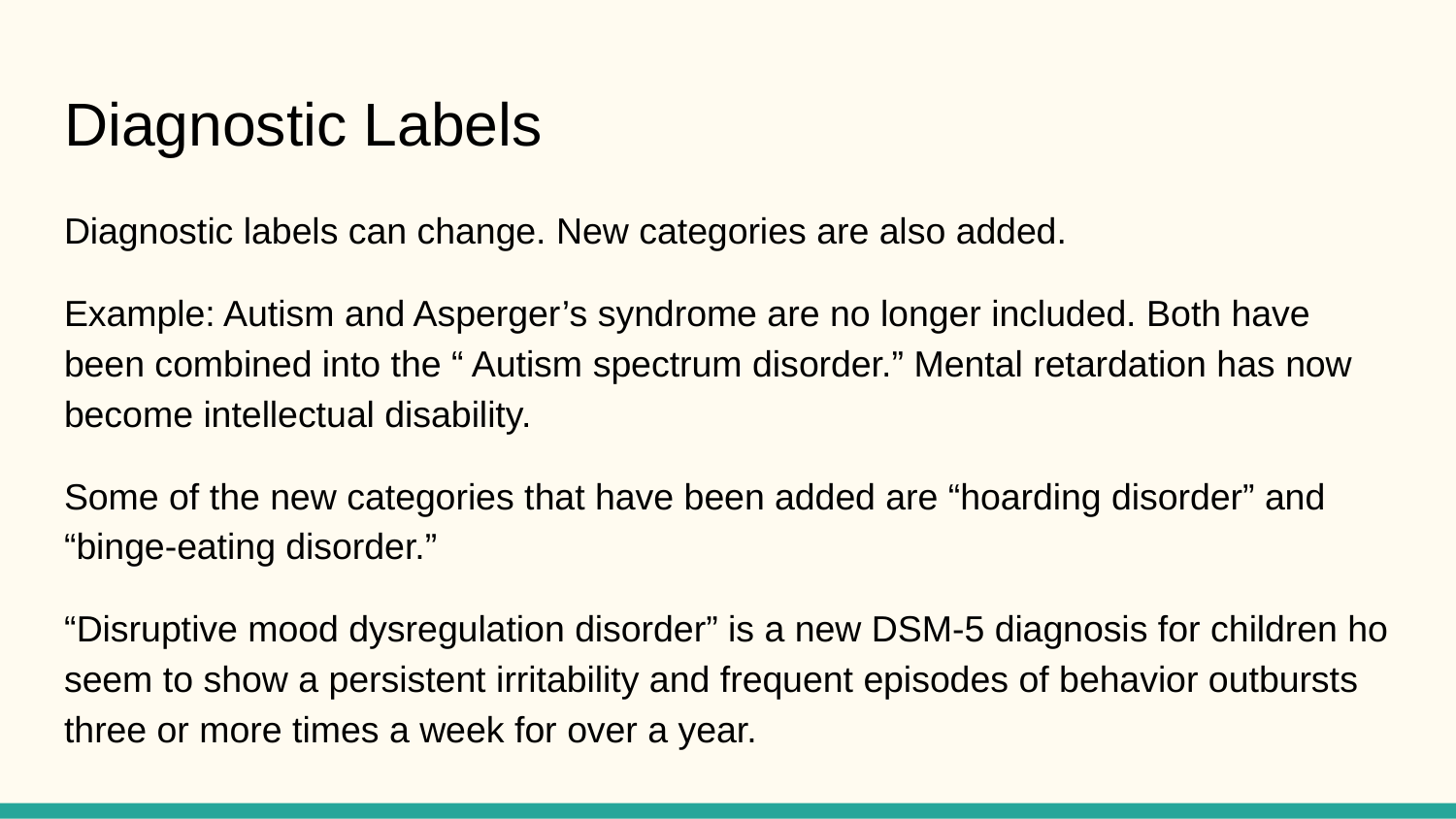

# Diagnostic Labels
Diagnostic labels can change. New categories are also added.
Example: Autism and Asperger’s syndrome are no longer included. Both have been combined into the “ Autism spectrum disorder.” Mental retardation has now become intellectual disability.
Some of the new categories that have been added are “hoarding disorder” and “binge-eating disorder.”
“Disruptive mood dysregulation disorder” is a new DSM-5 diagnosis for children ho seem to show a persistent irritability and frequent episodes of behavior outbursts three or more times a week for over a year.